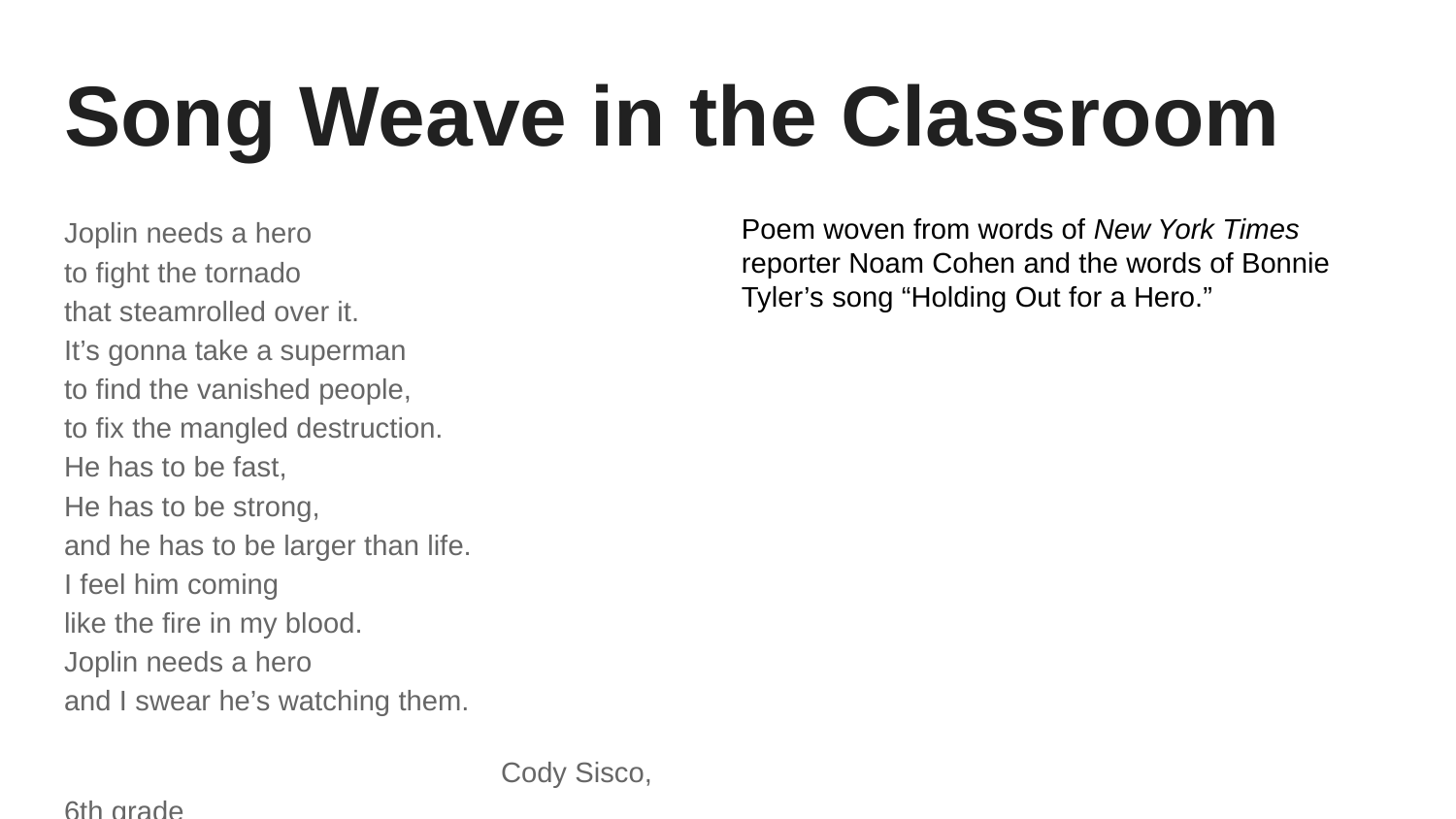

# Song Weave in the Classroom
Joplin needs a hero
to fight the tornado
that steamrolled over it.
It’s gonna take a superman
to find the vanished people,
to fix the mangled destruction.
He has to be fast,
He has to be strong,
and he has to be larger than life.
I feel him coming
like the fire in my blood.
Joplin needs a hero
and I swear he’s watching them.
			Cody Sisco, 6th grade
Poem woven from words of New York Times reporter Noam Cohen and the words of Bonnie Tyler’s song “Holding Out for a Hero.”